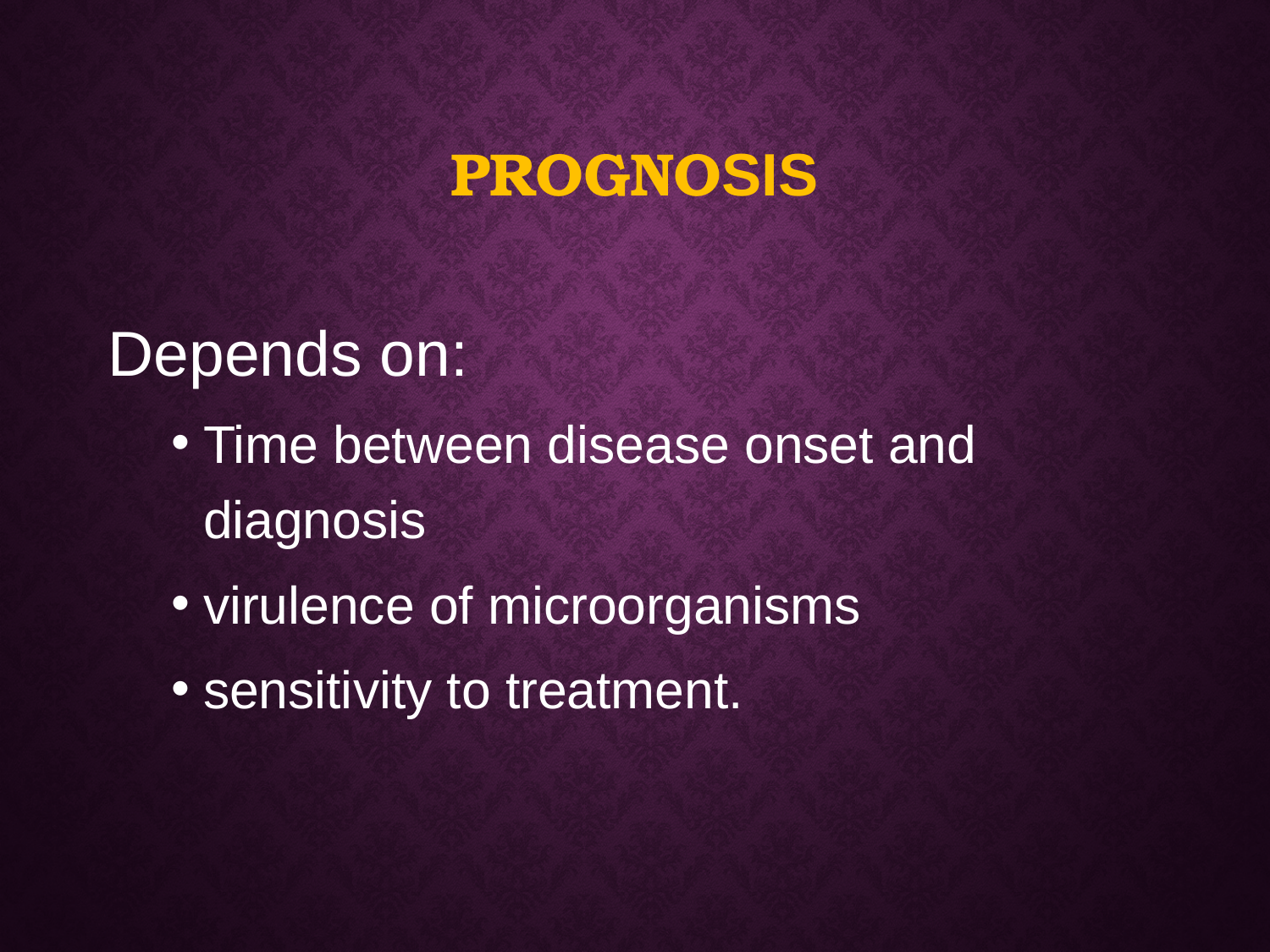

# Prognosis
Depends on:
Time between disease onset and diagnosis
virulence of microorganisms
sensitivity to treatment.